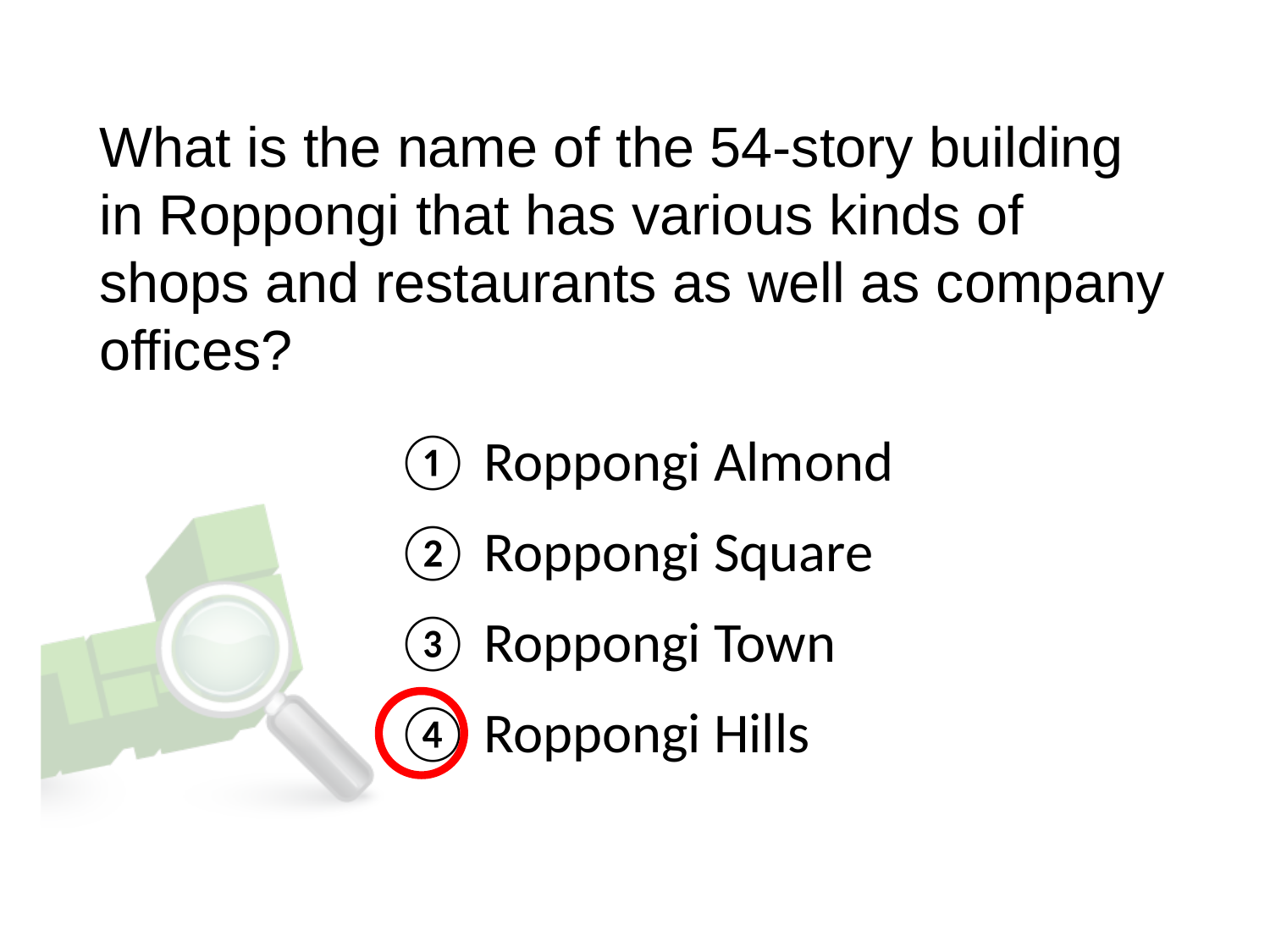

What is the name of the 54-story building in Roppongi that has various kinds of shops and restaurants as well as company offices?
① Roppongi Almond
② Roppongi Square
③ Roppongi Town
④ Roppongi Hills